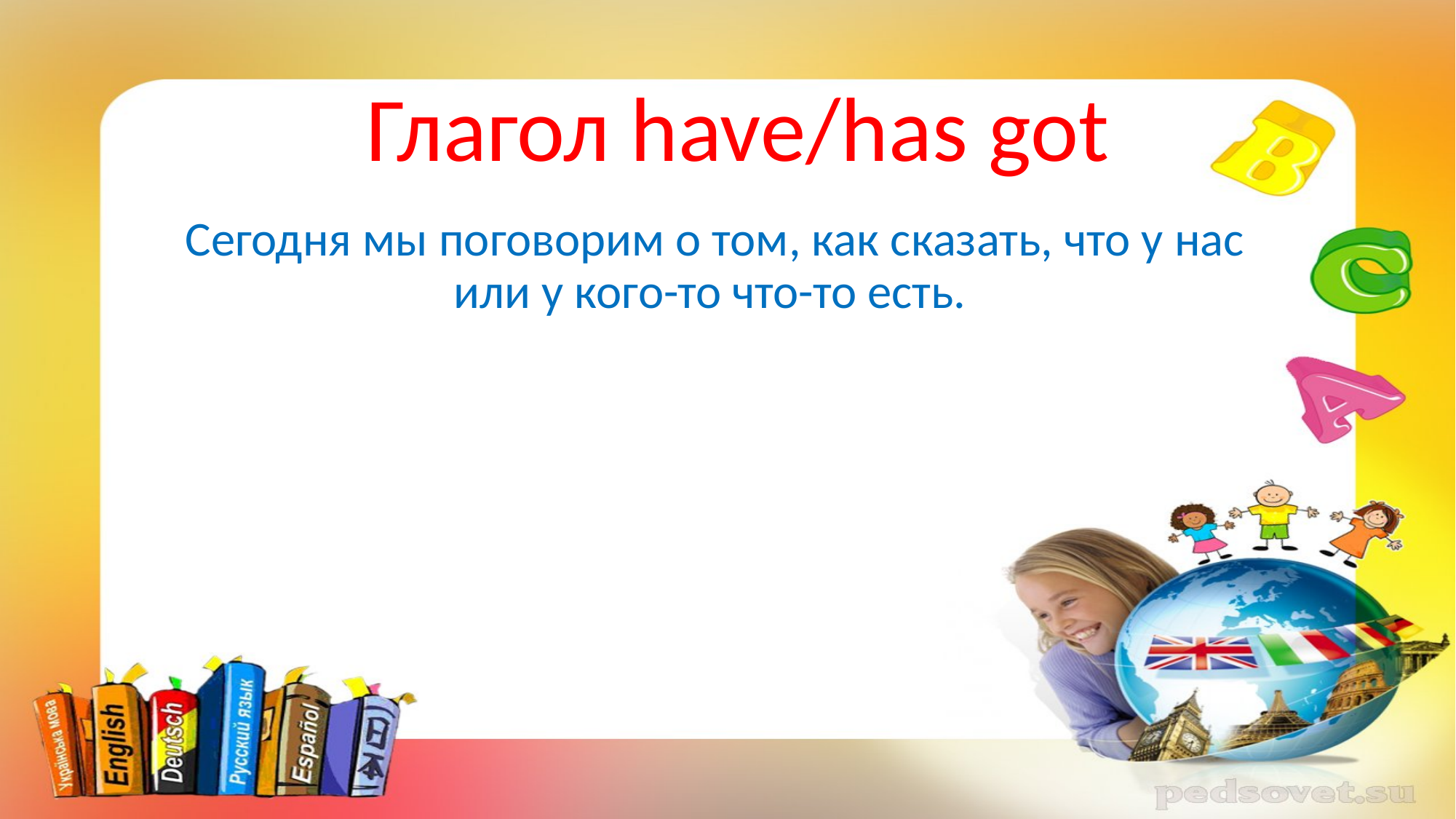

# Глагол have/has got
Сегодня мы поговорим о том, как сказать, что у нас или у кого-то что-то есть.